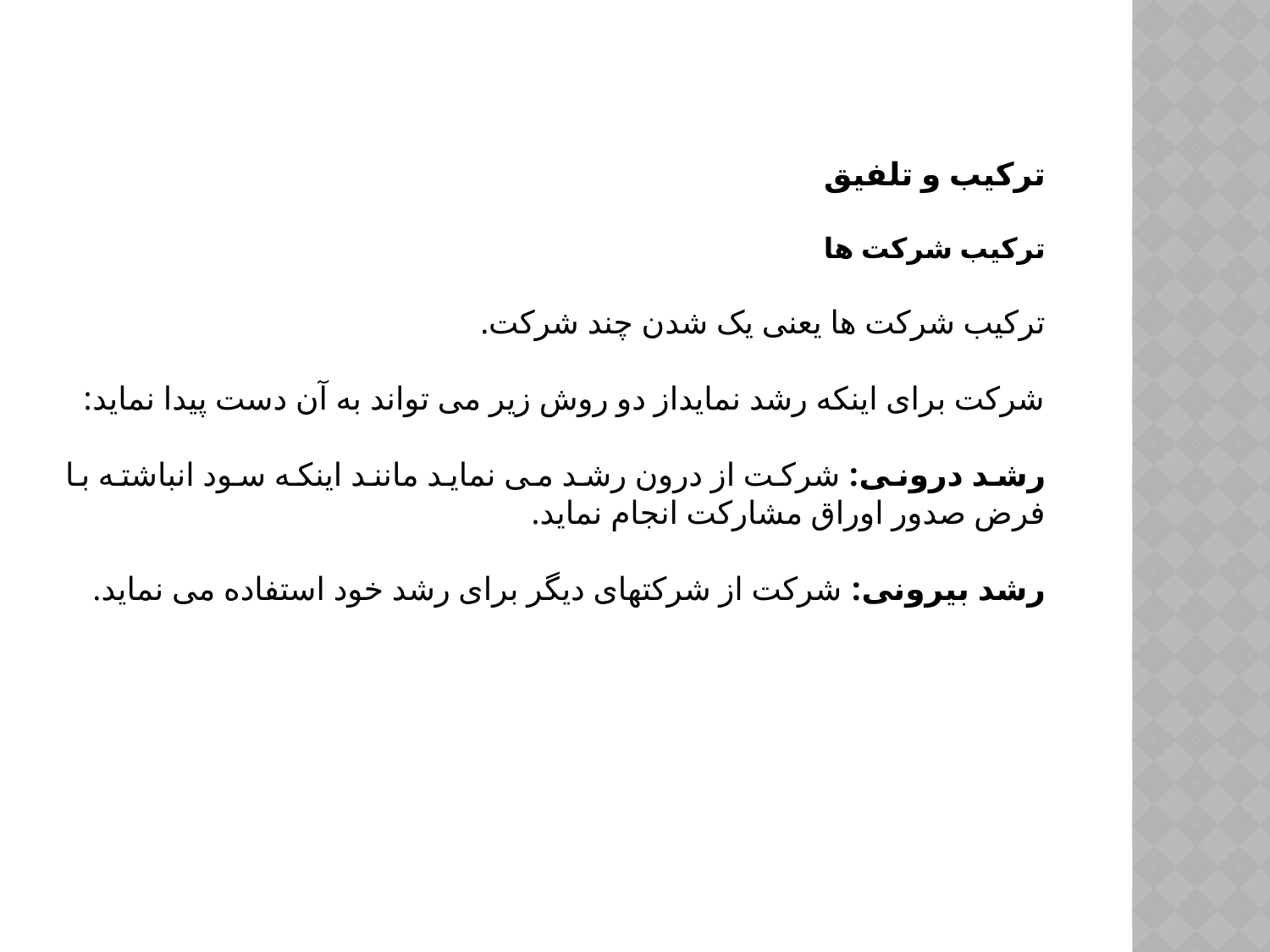

ترکیب و تلفیق

ترکیب شرکت ها

ترکیب شرکت ها یعنی یک شدن چند شرکت.

شرکت برای اینکه رشد نمایداز دو روش زیر می تواند به آن دست پیدا نماید:

رشد درونی: شرکت از درون رشد می نماید مانند اینکه سود انباشته با فرض صدور اوراق مشارکت انجام نماید.

رشد بیرونی: شرکت از شرکتهای دیگر برای رشد خود استفاده می نماید.